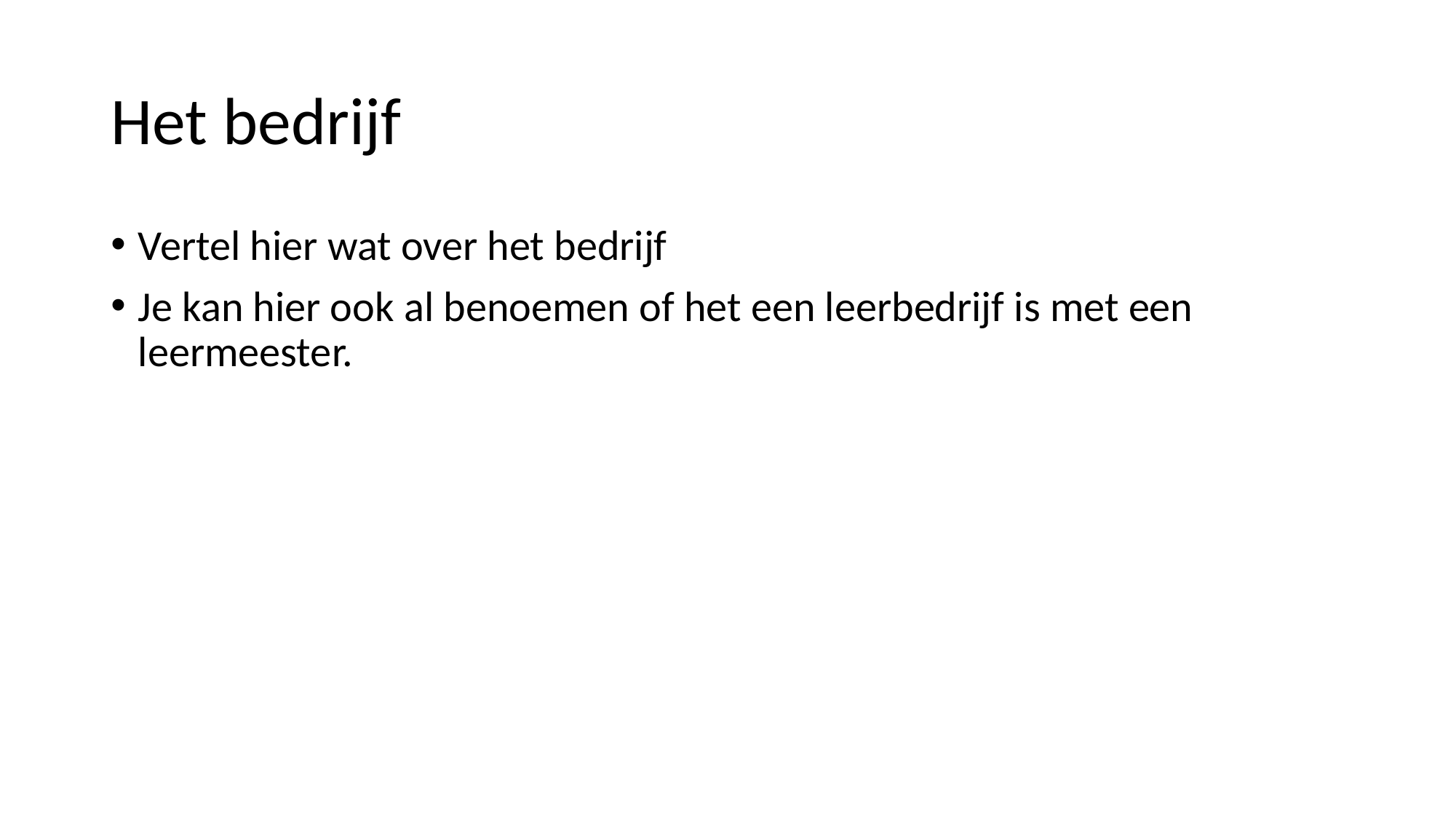

# Het bedrijf
Vertel hier wat over het bedrijf
Je kan hier ook al benoemen of het een leerbedrijf is met een leermeester.